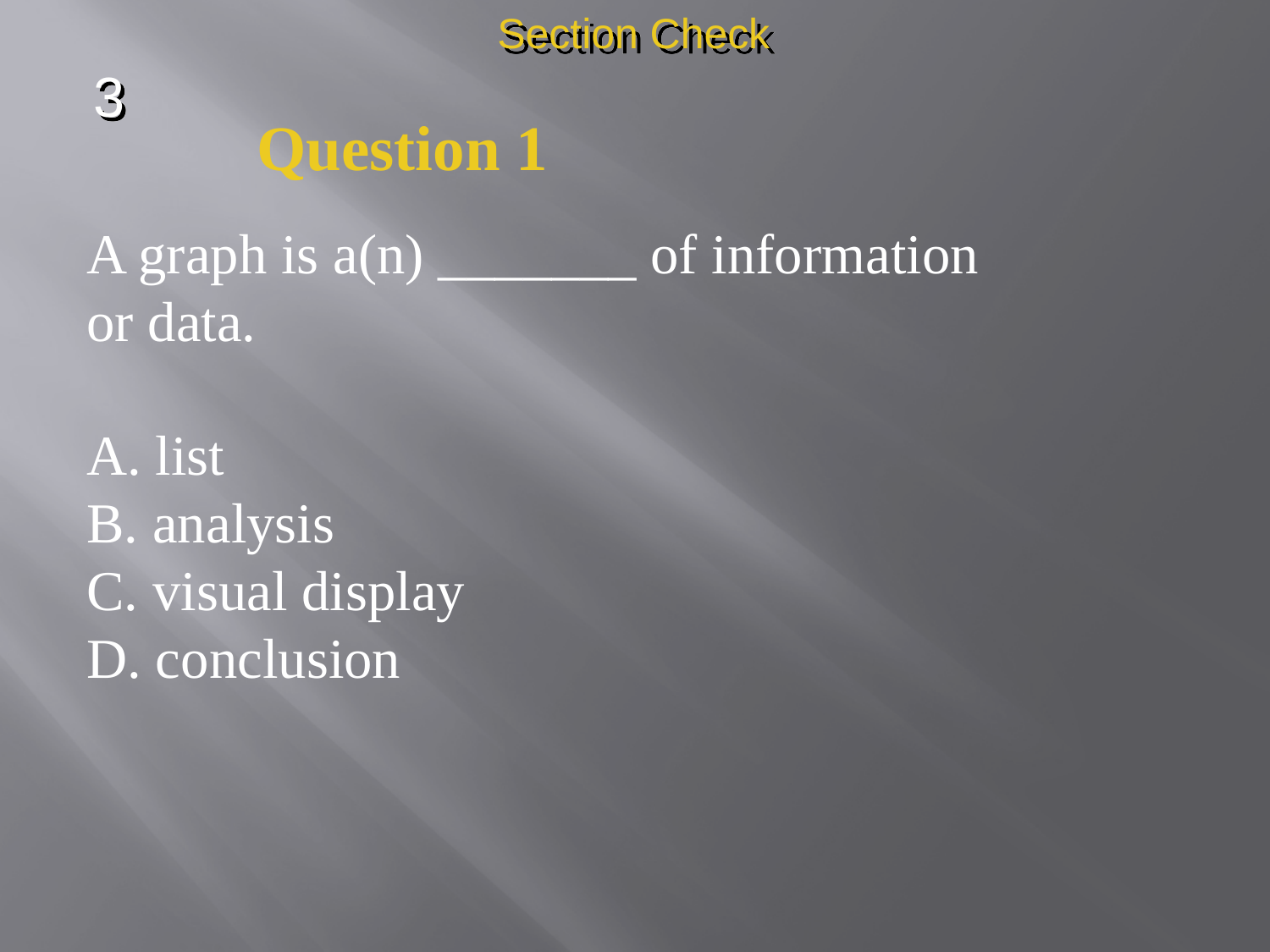

Section Check
3
Question 1
A graph is a(n) _______ of information or data.
A. list
B. analysis
C. visual display
D. conclusion